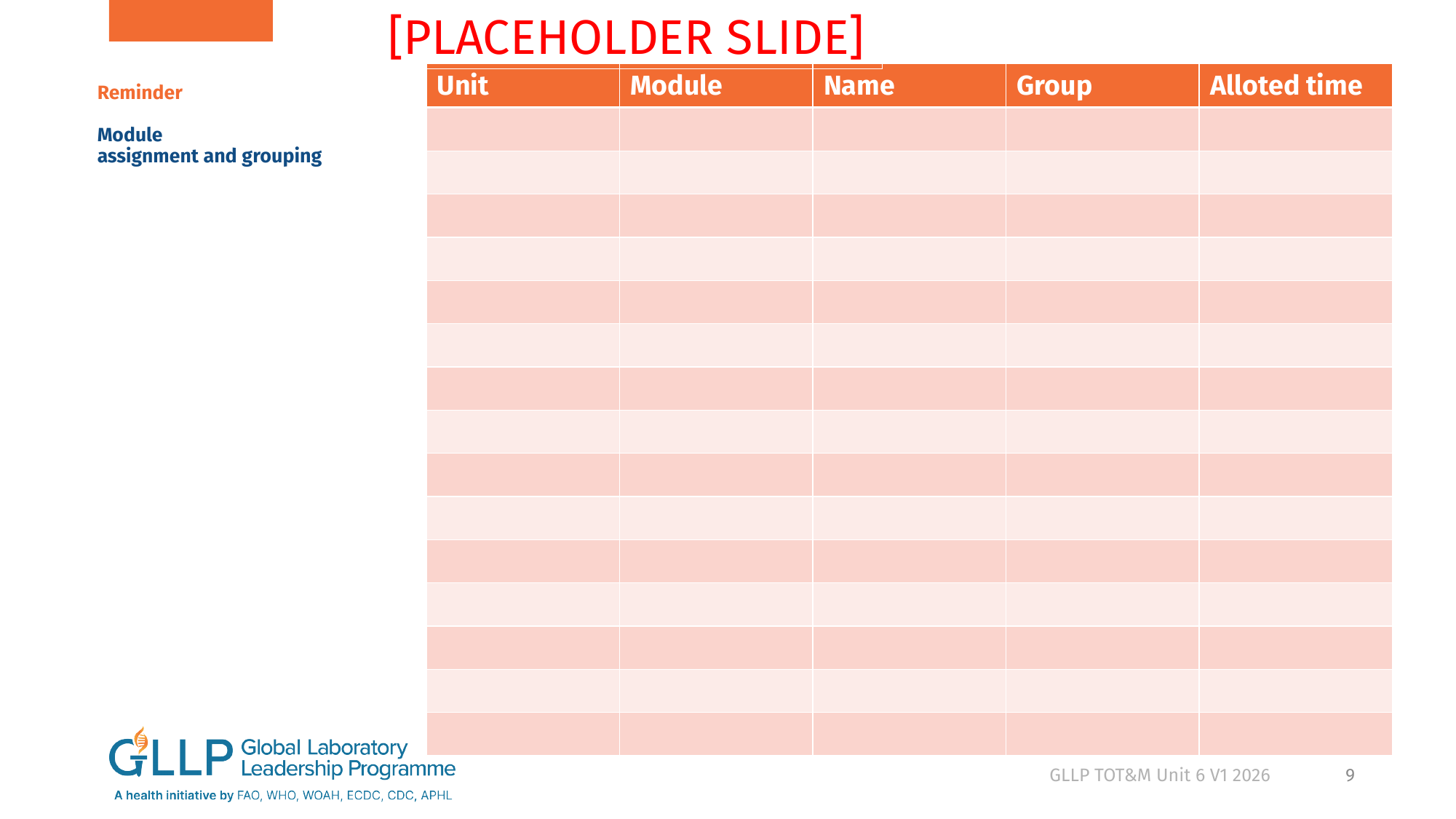

[PLACEHOLDER SLIDE]
| Unit | Module | Name | Group | Alloted time |
| --- | --- | --- | --- | --- |
|  |  |  |  |  |
|  |  |  |  |  |
|  |  |  |  |  |
|  |  |  |  |  |
|  |  |  |  |  |
|  |  |  |  |  |
|  |  |  |  |  |
|  |  |  |  |  |
|  |  |  |  |  |
|  |  |  |  |  |
|  |  |  |  |  |
|  |  |  |  |  |
|  |  |  |  |  |
|  |  |  |  |  |
|  |  |  |  |  |
# Reminder Module assignment and grouping

GLLP TOT&M Unit 6 V1 2026
9